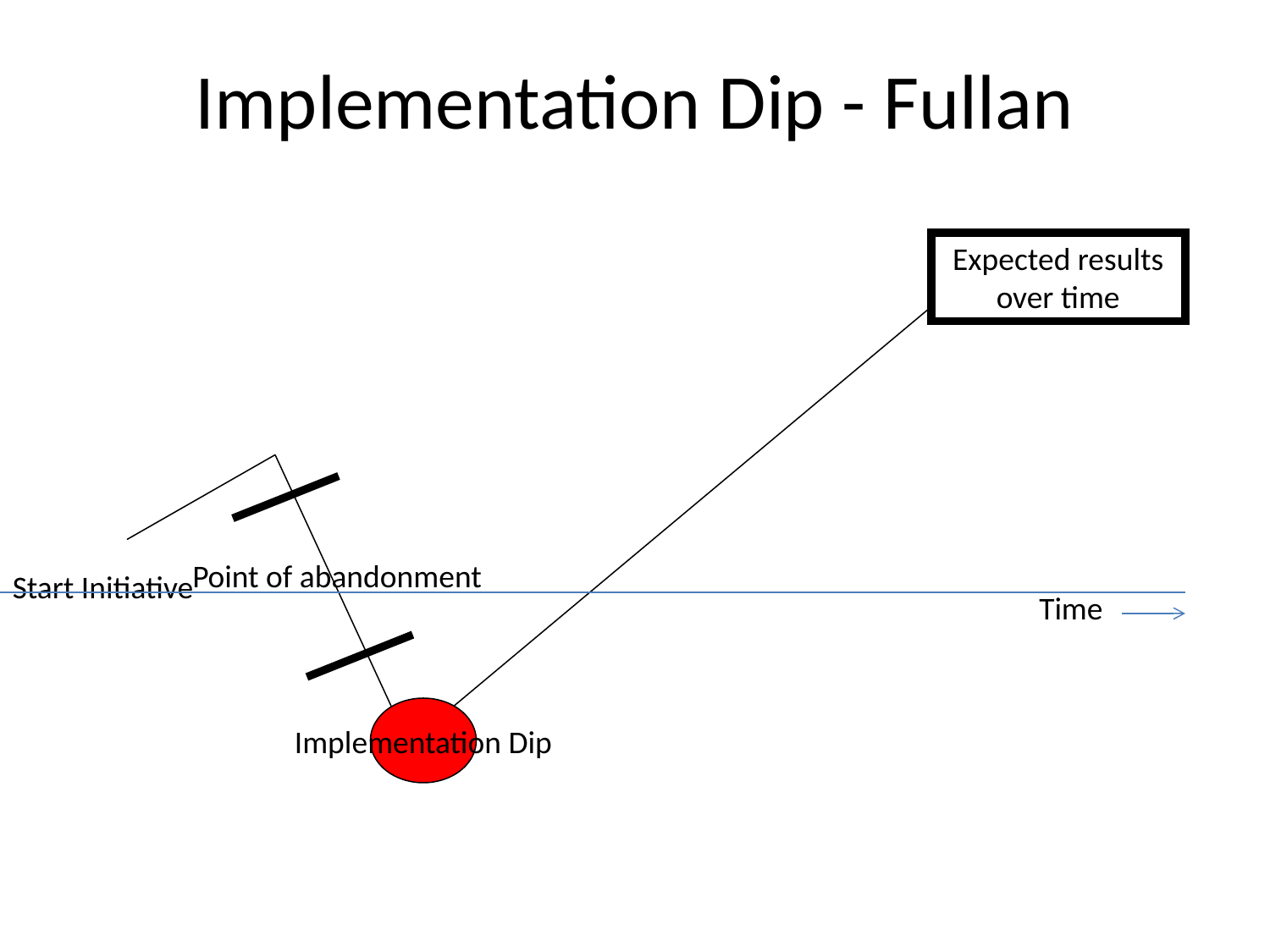

Implementation Dip - Fullan
Expected results over time

Point of abandonment
Start Initiative
Time

Implementation Dip